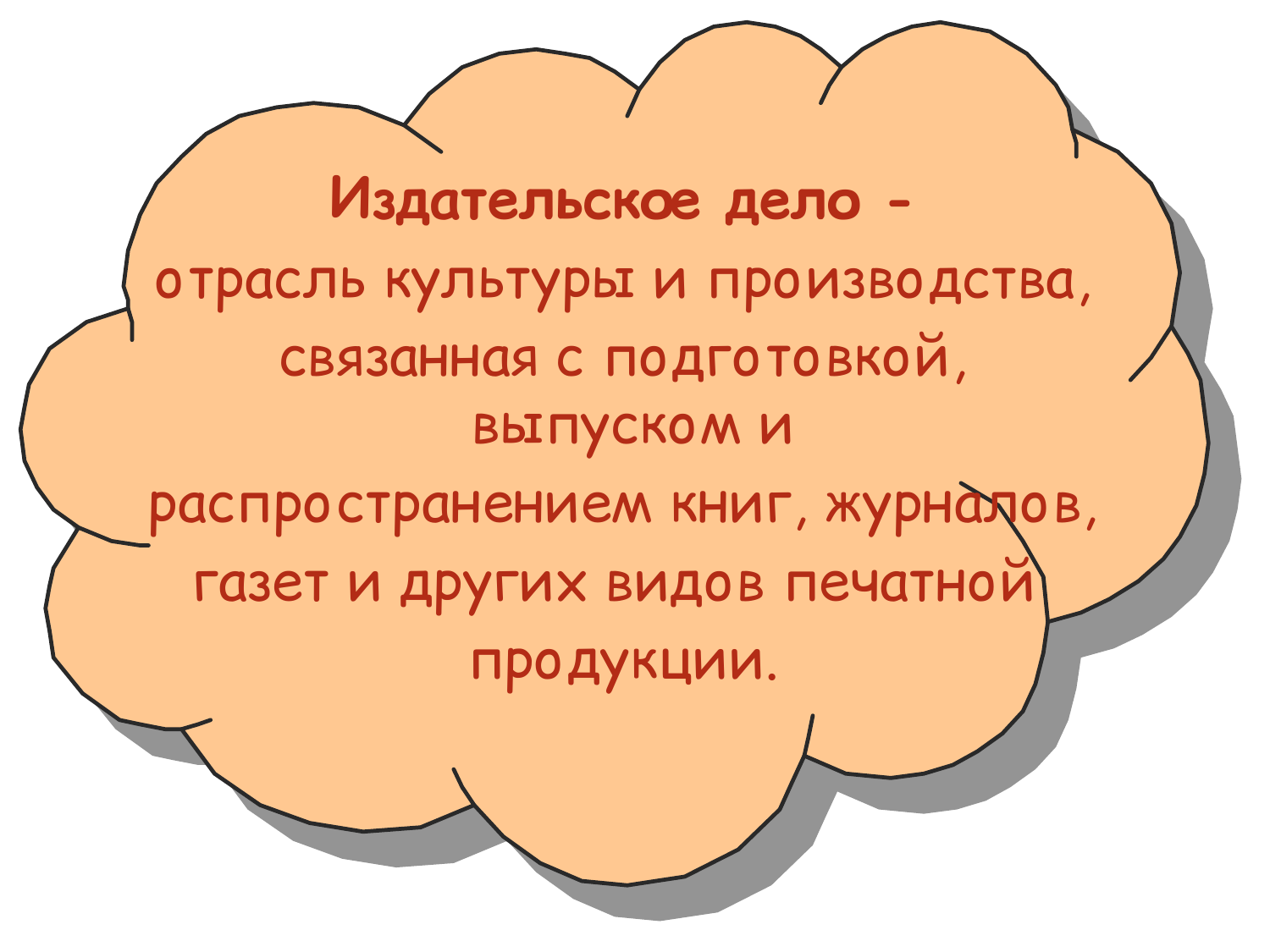

Издательское дело -
отрасль культуры и производства,
связанная с подготовкой, выпуском и
распространением книг, журналов,
газет и других видов печатной
продукции.